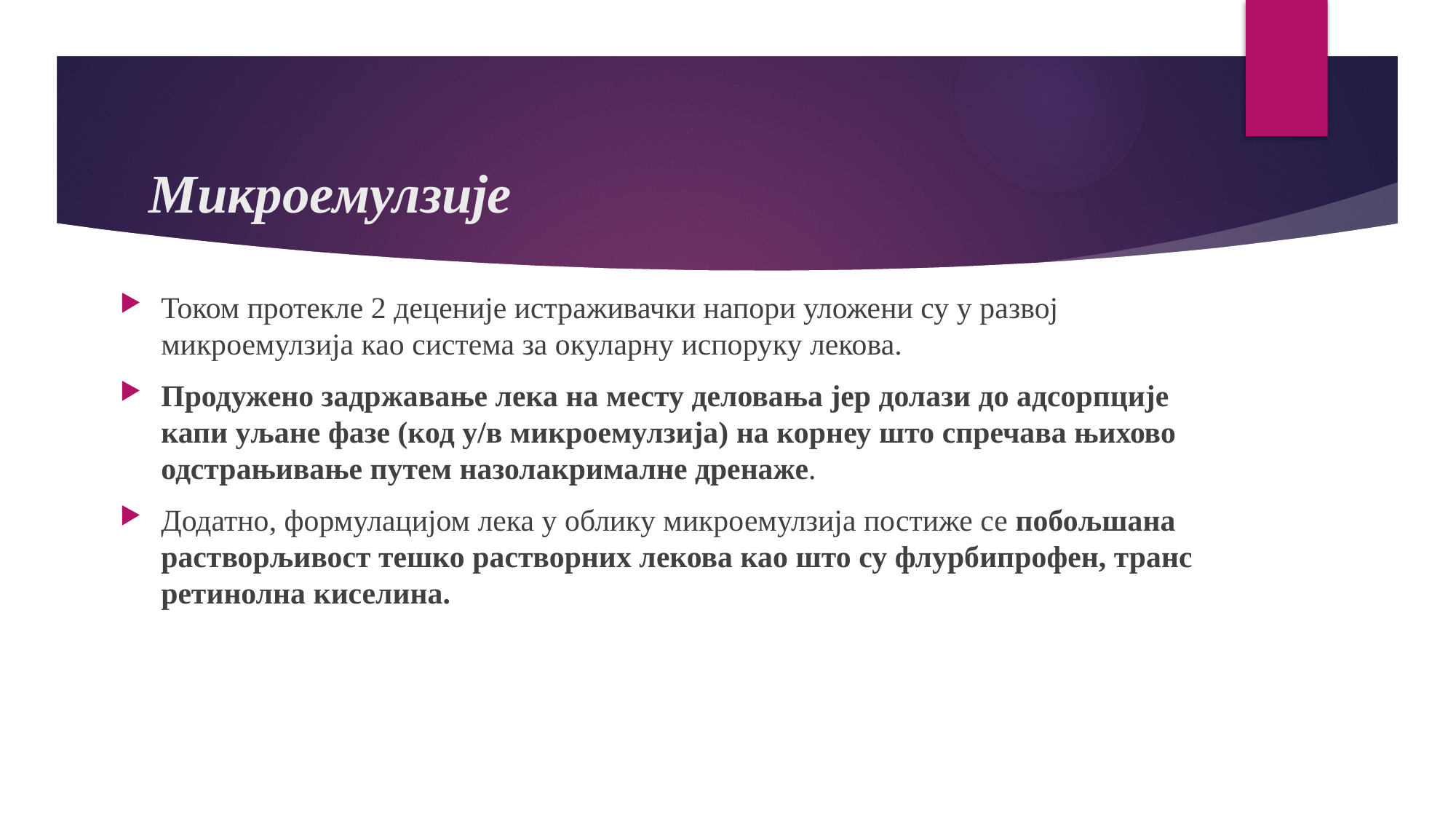

# Микроемулзије
Током протекле 2 деценије истраживачки напори уложени су у развој микроемулзија као система за окуларну испоруку лекова.
Продужено задржавање лека на месту деловања јер долази до адсорпције капи уљане фазе (код у/в микроемулзија) на корнеу што спречава њихово одстрањивање путем назолакрималне дренаже.
Додатно, формулацијом лека у облику микроемулзија постиже се побољшана растворљивост тешко растворних лекова као што су флурбипрофен, транс ретинолна киселина.